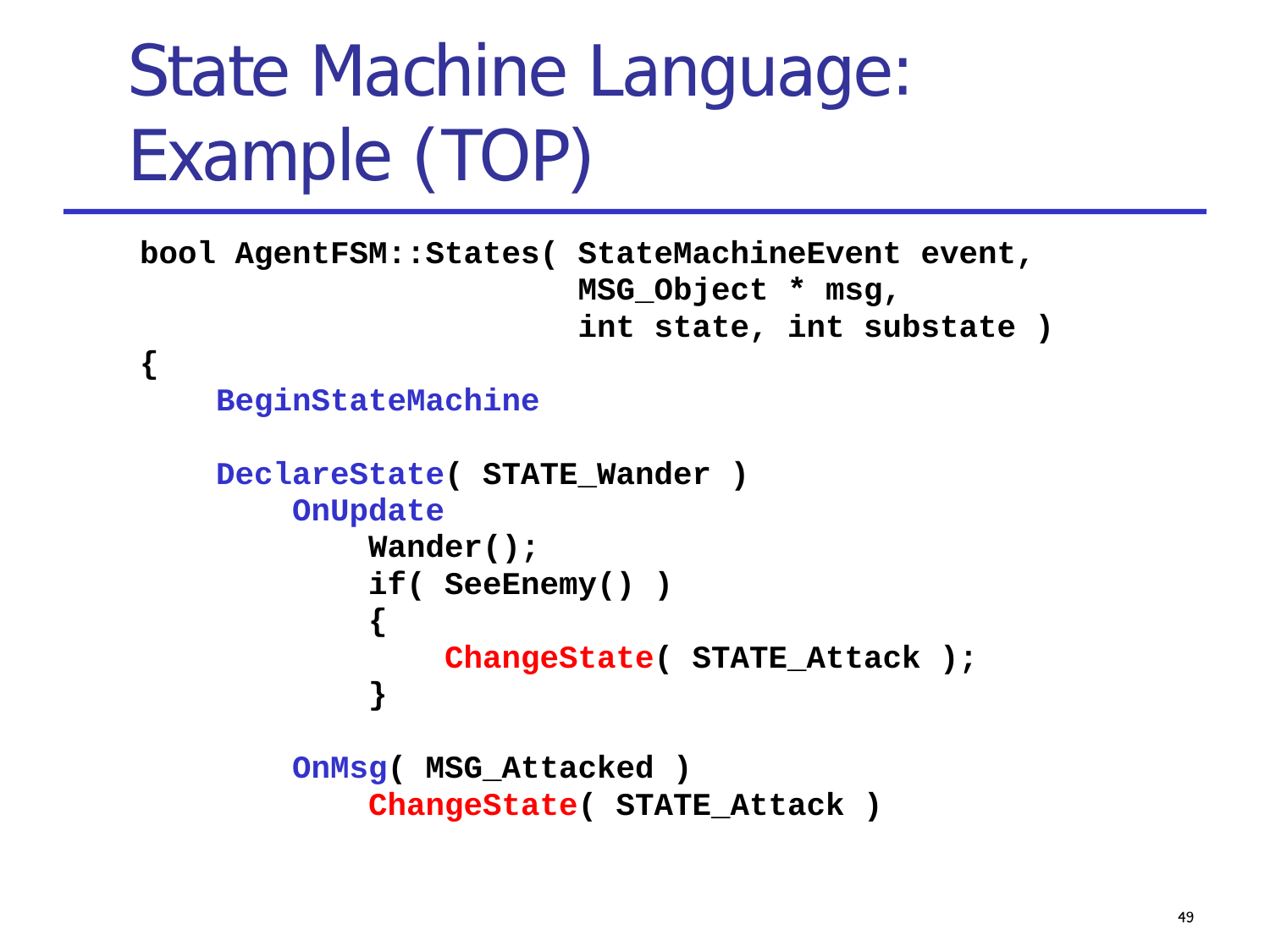

# State Machine Language: Example (TOP)
bool AgentFSM::States( StateMachineEvent event,
                       MSG_Object * msg,
                       int state, int substate )
{
    BeginStateMachine

    DeclareState( STATE_Wander )
        OnUpdate
            Wander();
            if( SeeEnemy() )
            {
                ChangeState( STATE_Attack );
            }

        OnMsg( MSG_Attacked )
            ChangeState( STATE_Attack )
49